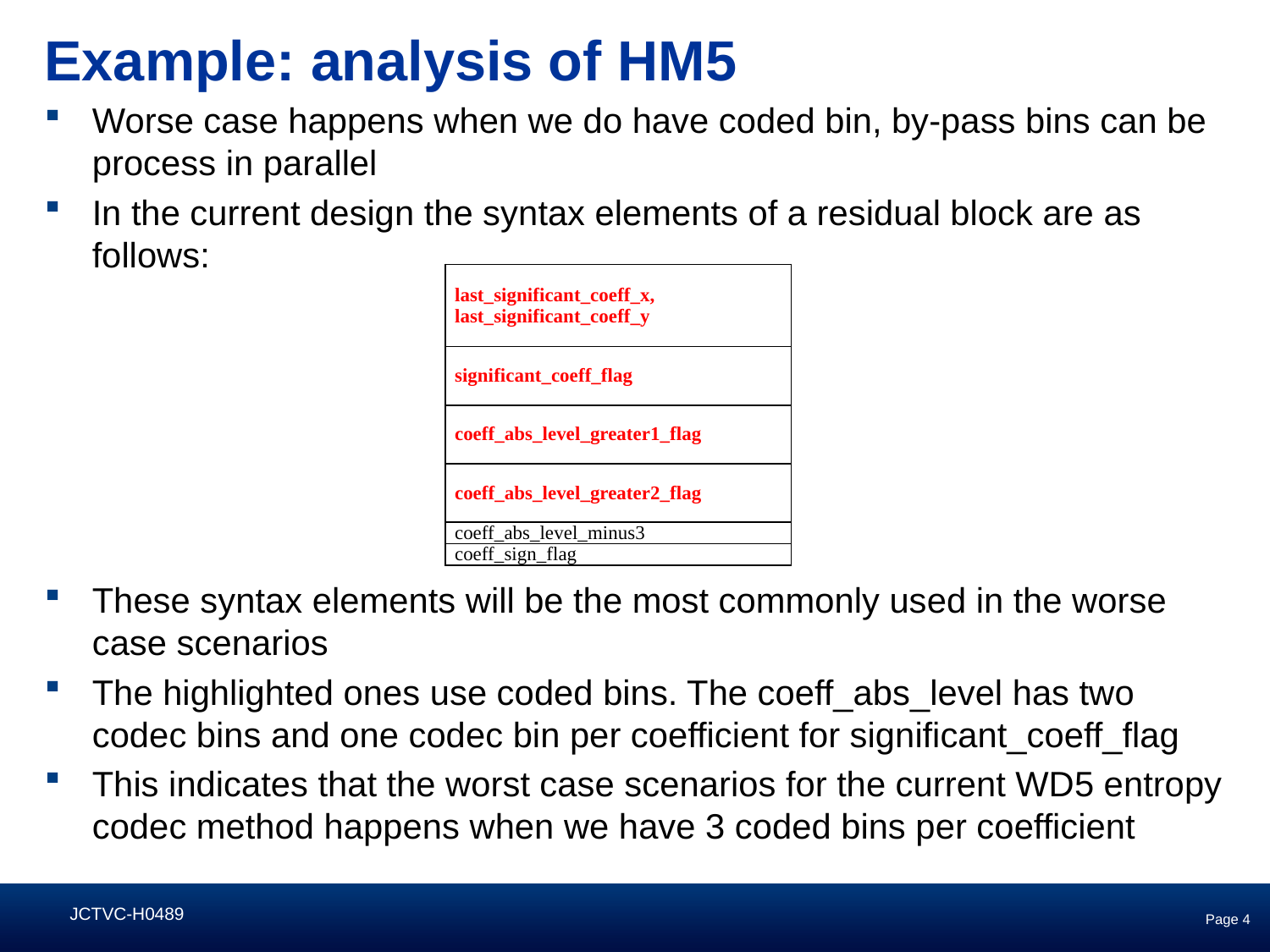

# Example: analysis of HM5
Worse case happens when we do have coded bin, by-pass bins can be process in parallel
In the current design the syntax elements of a residual block are as follows:

These syntax elements will be the most commonly used in the worse case scenarios
The highlighted ones use coded bins. The coeff_abs_level has two codec bins and one codec bin per coefficient for significant_coeff_flag
This indicates that the worst case scenarios for the current WD5 entropy codec method happens when we have 3 coded bins per coefficient

| last\_significant\_coeff\_x, last\_significant\_coeff\_y |  |
| --- | --- |
|  |  |
|  |  |
| significant\_coeff\_flag |  |
|  |  |
|  |  |
| coeff\_abs\_level\_greater1\_flag |  |
|  |  |
|  |  |
| coeff\_abs\_level\_greater2\_flag |  |
|  |  |
|  |  |
| coeff\_abs\_level\_minus3 |  |
| coeff\_sign\_flag |  |